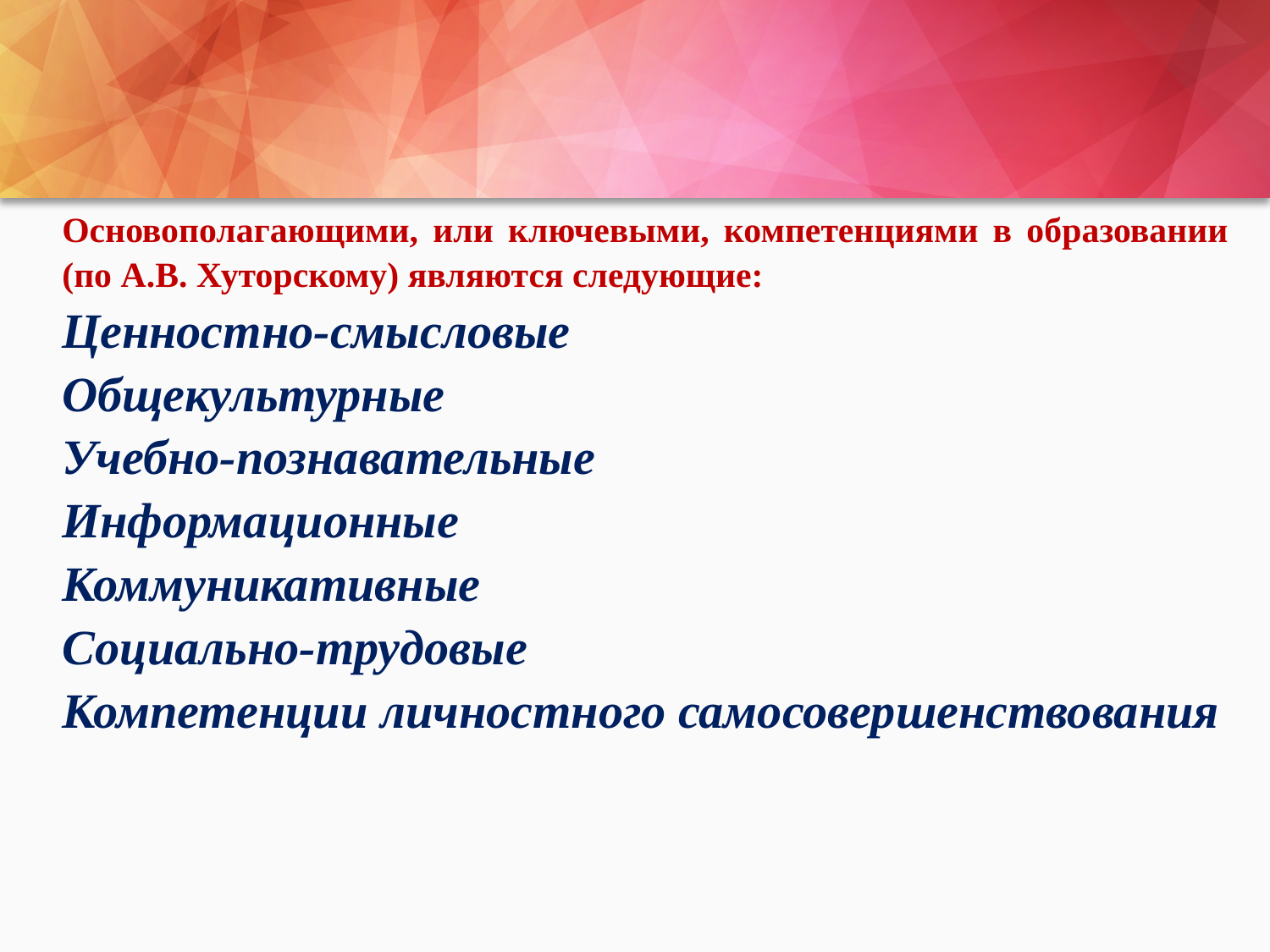

Основополагающими, или ключевыми, компетенциями в образовании (по А.В. Хуторскому) являются следующие:
Ценностно-смысловые
Общекультурные
Учебно-познавательные
Информационные
Коммуникативные
Социально-трудовые
Компетенции личностного самосовершенствования